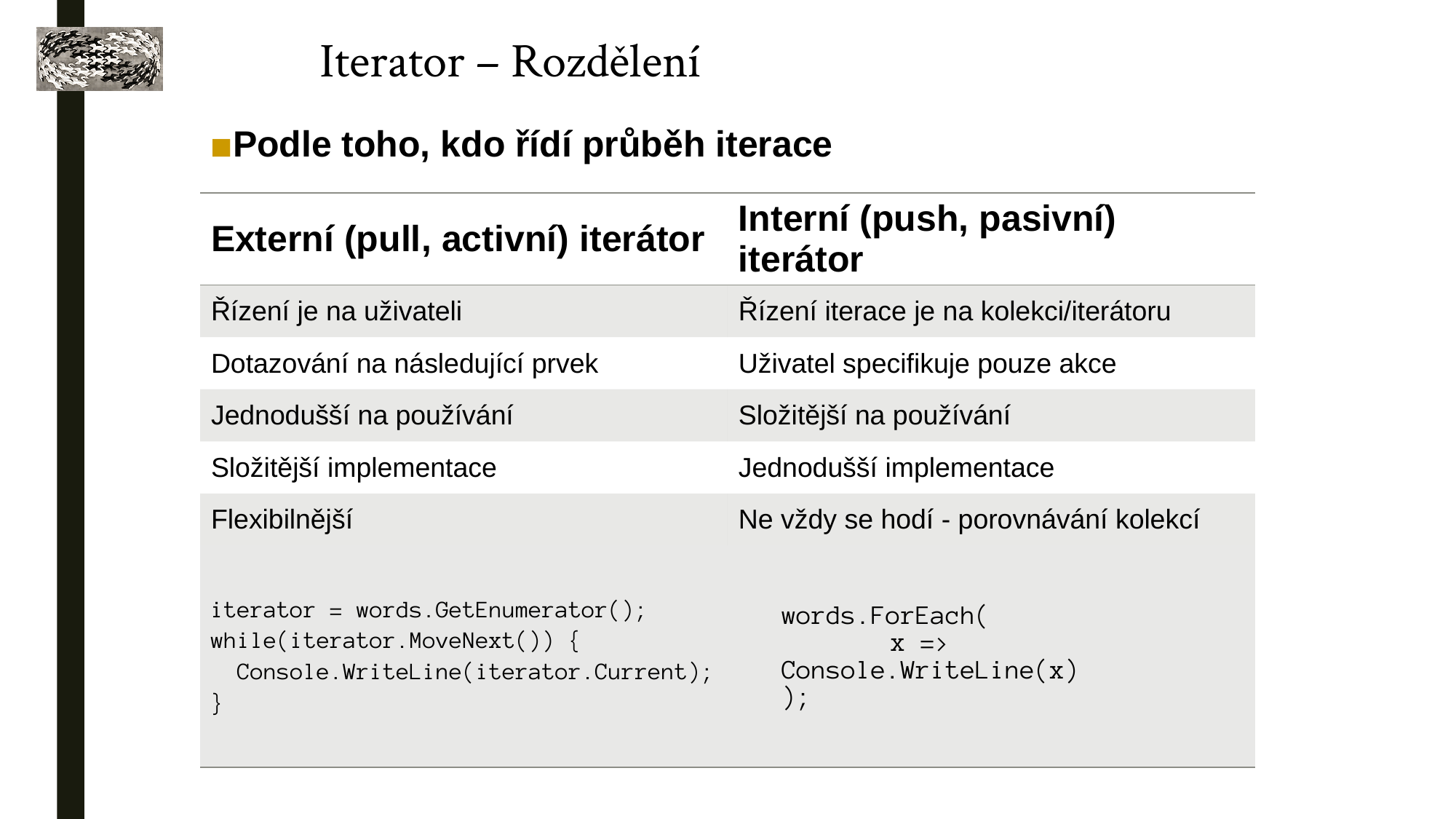

Iterator – Rozdělení
Podle toho, kdo řídí průběh iterace

| Externí (pull, activní) iterátor | Interní (push, pasivní) iterátor |
| --- | --- |
| Řízení je na uživateli | Řízení iterace je na kolekci/iterátoru |
| Dotazování na následující prvek | Uživatel specifikuje pouze akce |
| Jednodušší na používání | Složitější na používání |
| Složitější implementace | Jednodušší implementace |
| Flexibilnější | Ne vždy se hodí - porovnávání kolekcí |
| iterator = words.GetEnumerator(); while(iterator.MoveNext()) { Console.WriteLine(iterator.Current); } | words.ForEach( x => Console.WriteLine(x) ); |